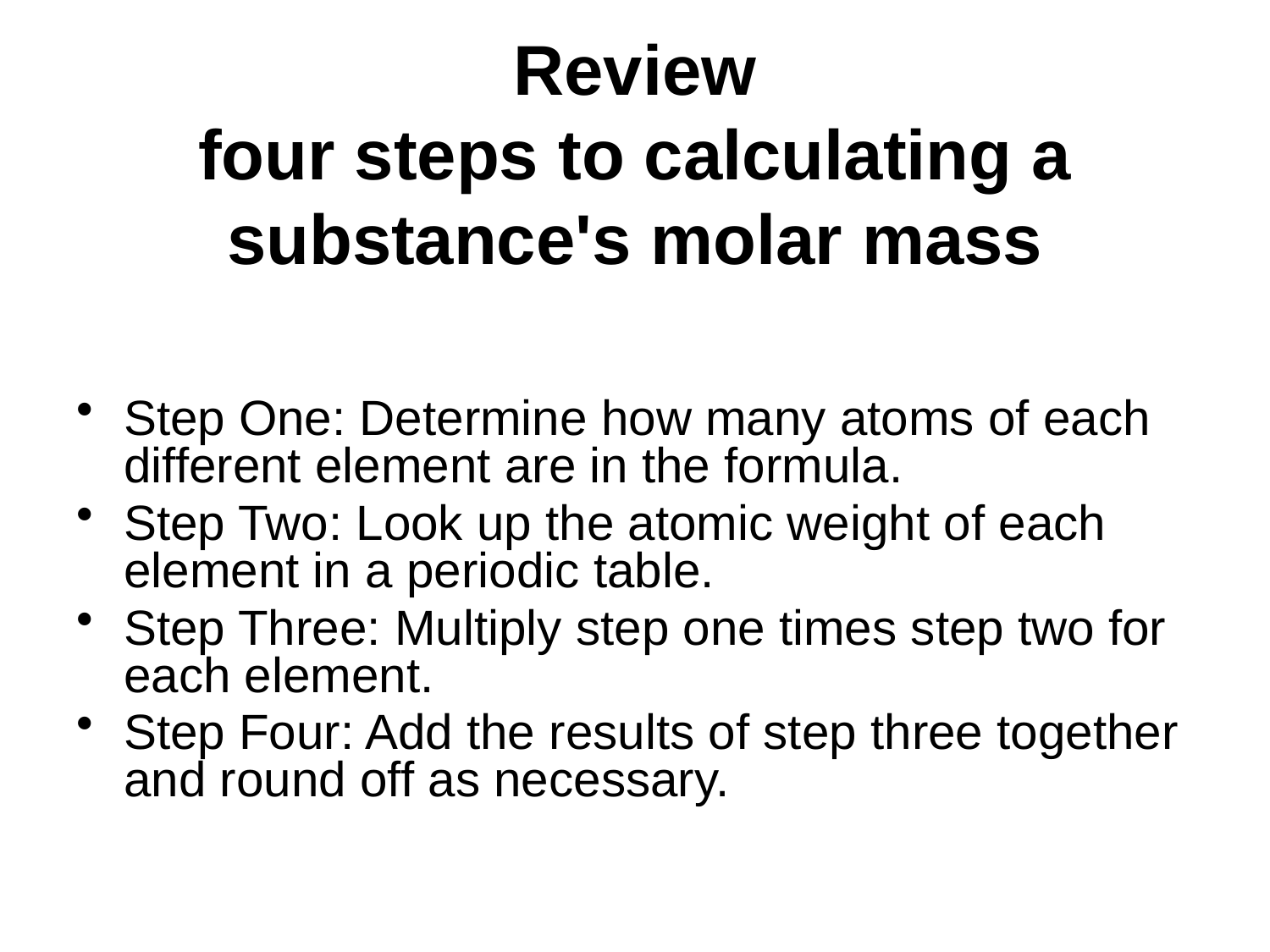

# Review four steps to calculating a substance's molar mass
Step One: Determine how many atoms of each different element are in the formula.
Step Two: Look up the atomic weight of each element in a periodic table.
Step Three: Multiply step one times step two for each element.
Step Four: Add the results of step three together and round off as necessary.